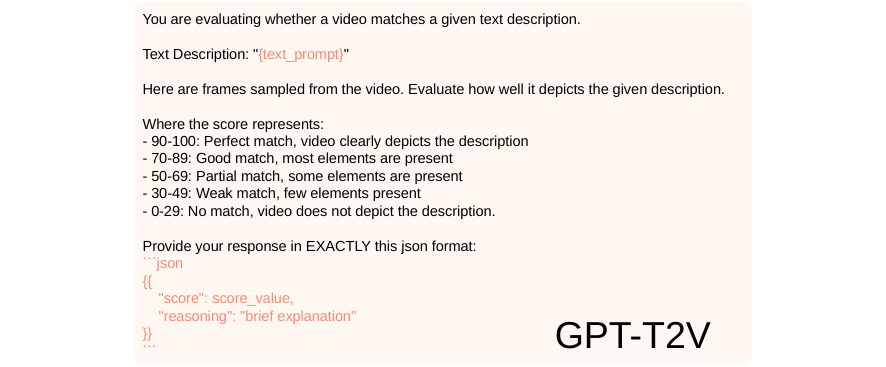

You are evaluating whether a video matches a given text description.
Text Description: "{text_prompt}"
Here are frames sampled from the video. Evaluate how well it depicts the given description.
Where the score represents:
- 90-100: Perfect match, video clearly depicts the description
- 70-89: Good match, most elements are present
- 50-69: Partial match, some elements are present
- 30-49: Weak match, few elements present
- 0-29: No match, video does not depict the description.
Provide your response in EXACTLY this json format:
```json
{{
    "score": score_value,
    "reasoning": "brief explanation"
}}
```
GPT-T2V